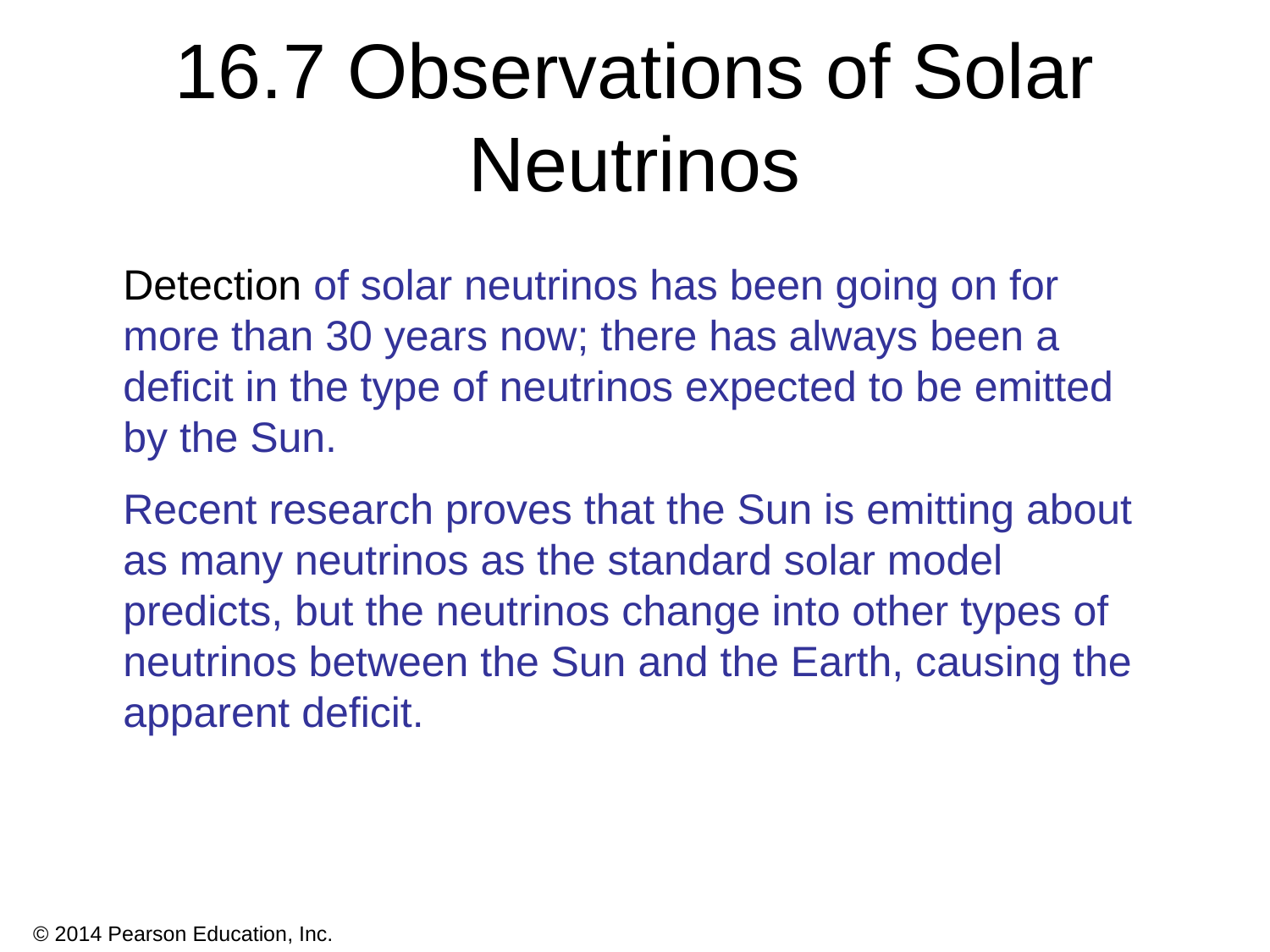

# 16.7 Observations of Solar Neutrinos
Detection of solar neutrinos has been going on for more than 30 years now; there has always been a deficit in the type of neutrinos expected to be emitted by the Sun.
Recent research proves that the Sun is emitting about as many neutrinos as the standard solar model predicts, but the neutrinos change into other types of neutrinos between the Sun and the Earth, causing the apparent deficit.